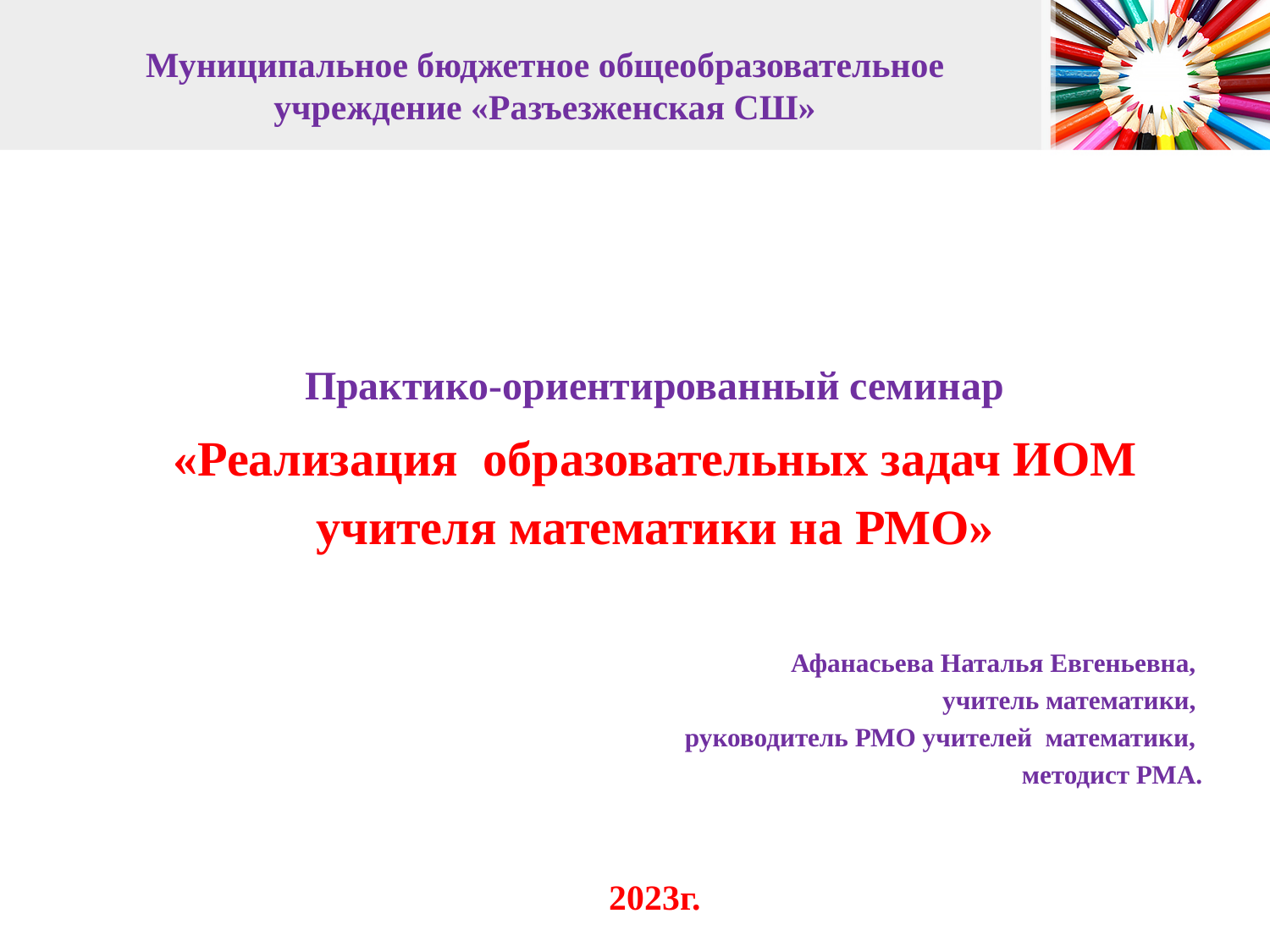

#
Муниципальное бюджетное общеобразовательное учреждение «Разъезженская СШ»

Практико-ориентированный семинар
«Реализация  образовательных задач ИОМ учителя математики на РМО»

Афанасьева Наталья Евгеньевна,
учитель математики,
руководитель РМО учителей  математики,
методист РМА.

2023г.